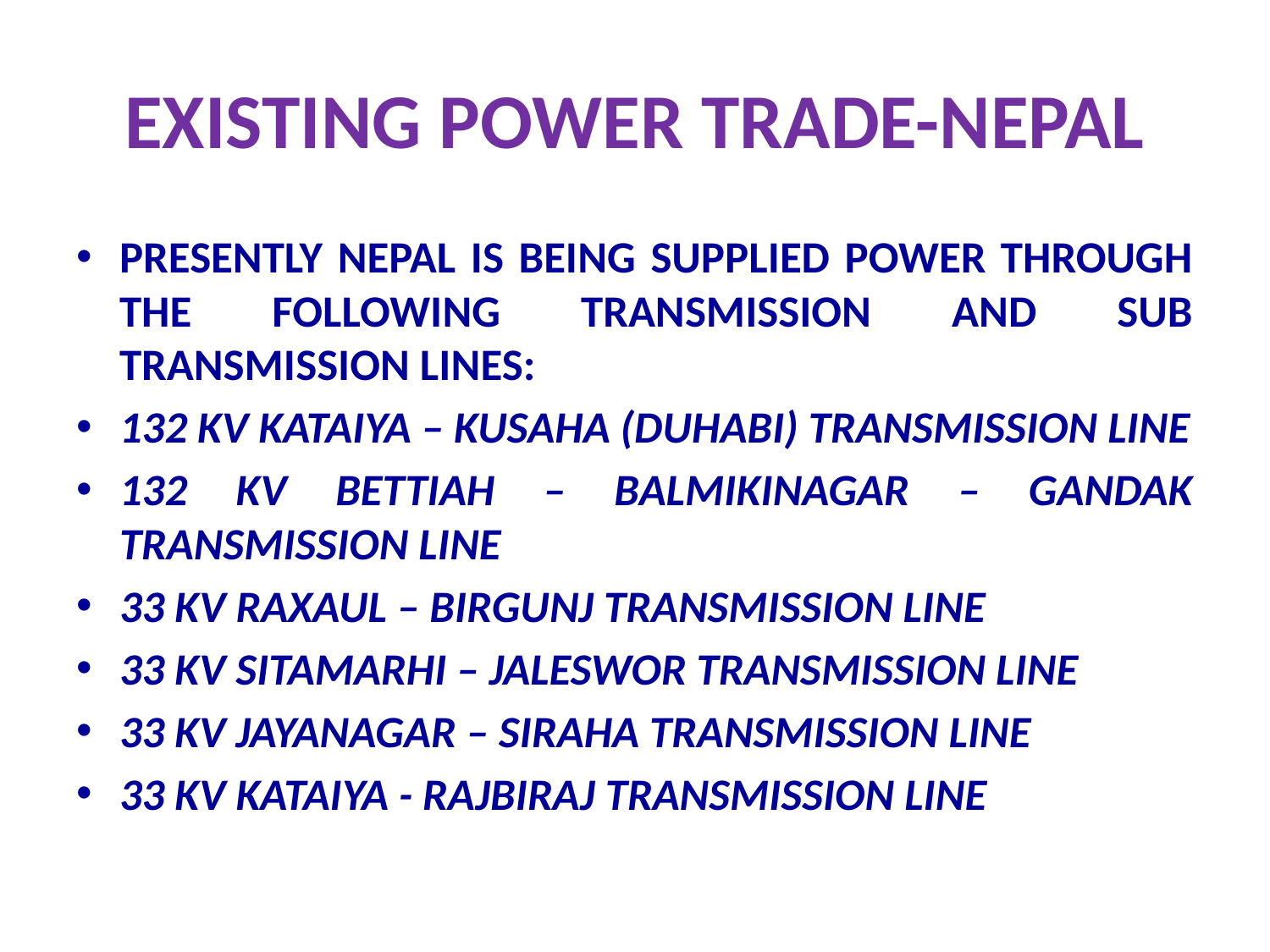

# EXISTING POWER TRADE-NEPAL
PRESENTLY NEPAL IS BEING SUPPLIED POWER THROUGH THE FOLLOWING TRANSMISSION AND SUB TRANSMISSION LINES:
132 KV KATAIYA – KUSAHA (DUHABI) TRANSMISSION LINE
132 KV BETTIAH – BALMIKINAGAR – GANDAK TRANSMISSION LINE
33 KV RAXAUL – BIRGUNJ TRANSMISSION LINE
33 KV SITAMARHI – JALESWOR TRANSMISSION LINE
33 KV JAYANAGAR – SIRAHA TRANSMISSION LINE
33 KV KATAIYA - RAJBIRAJ TRANSMISSION LINE